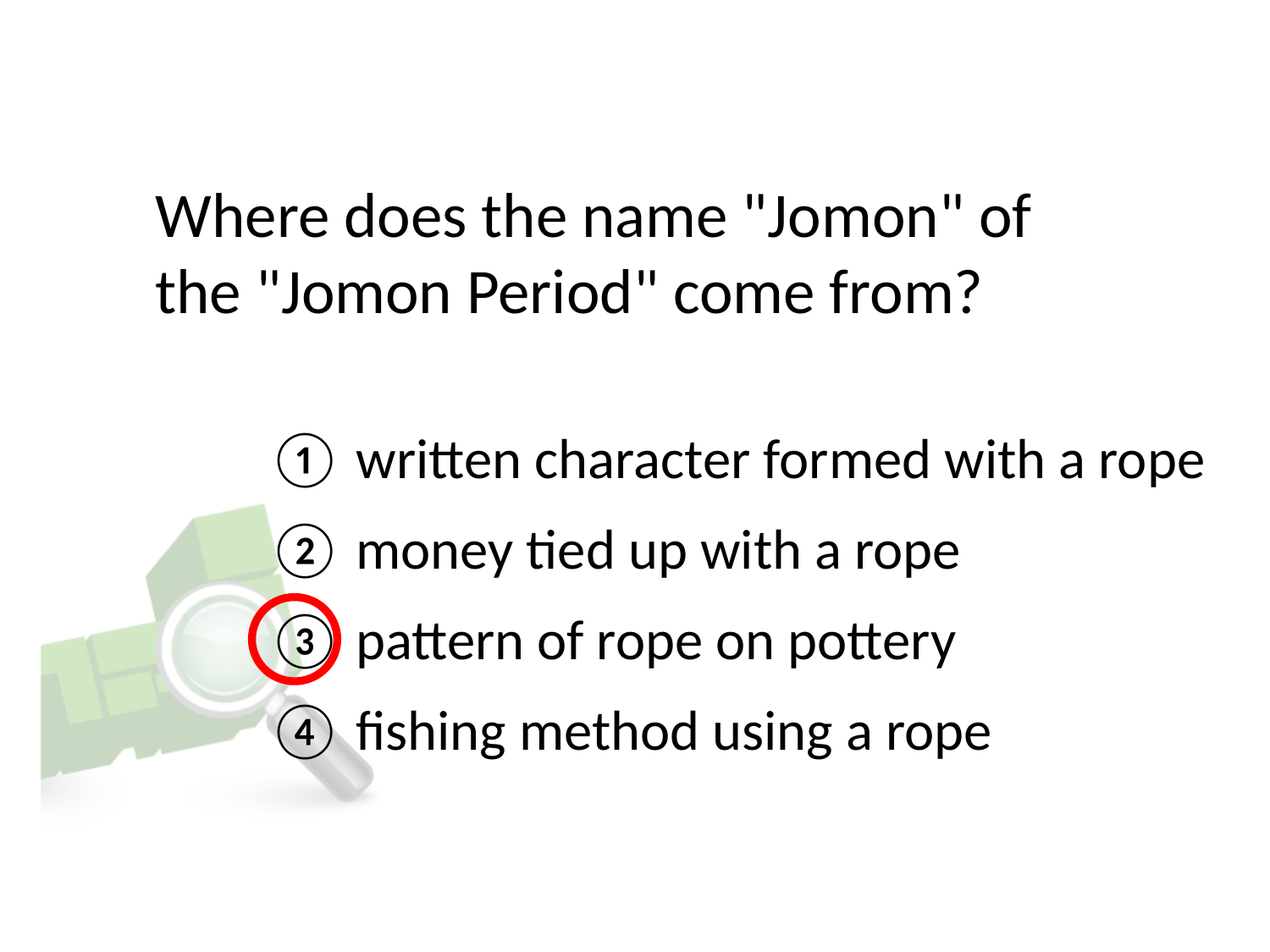

# Where does the name "Jomon" of the "Jomon Period" come from?
① written character formed with a rope
② money tied up with a rope
③ pattern of rope on pottery
④ fishing method using a rope